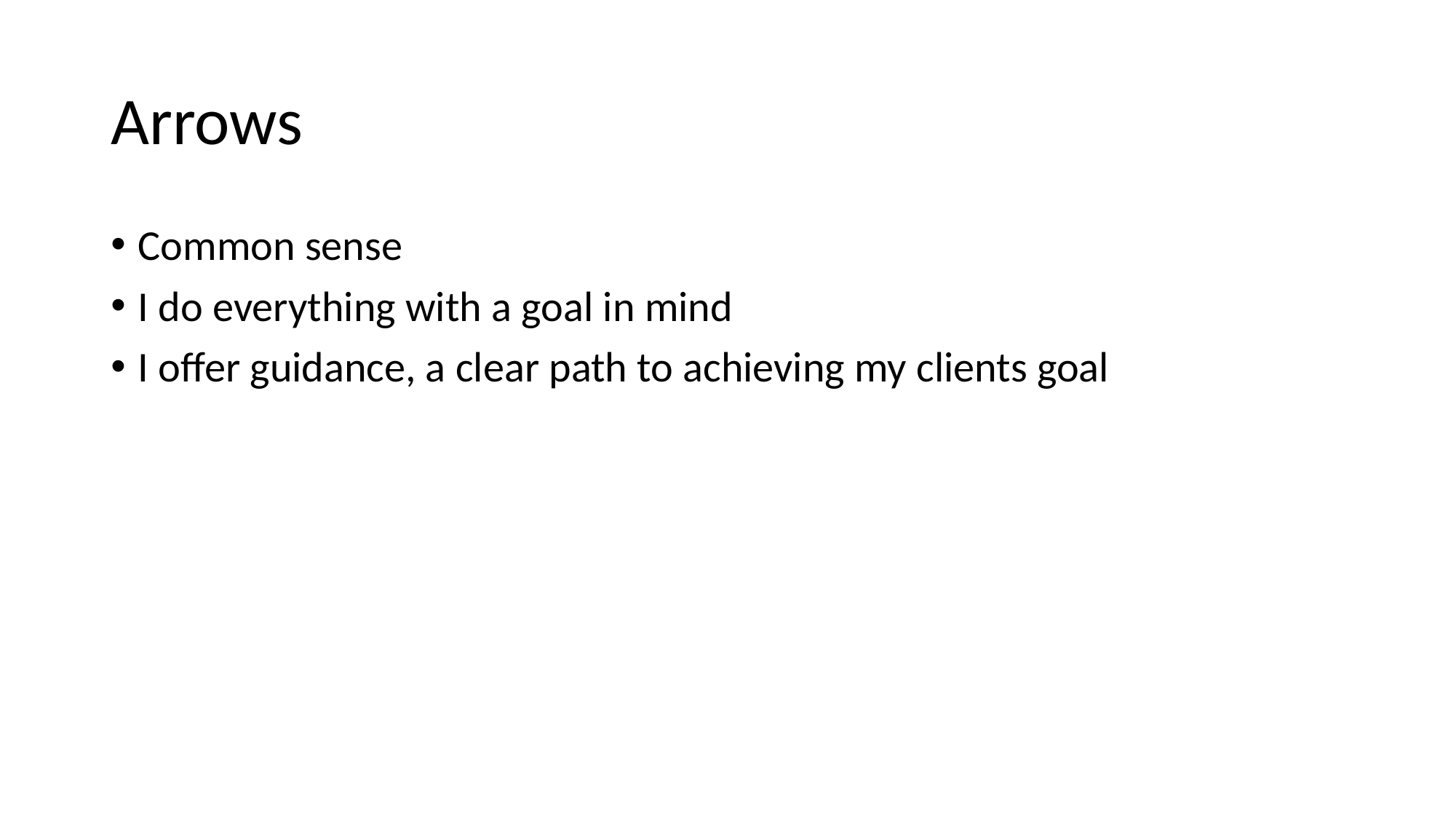

# Arrows
Common sense
I do everything with a goal in mind
I offer guidance, a clear path to achieving my clients goal